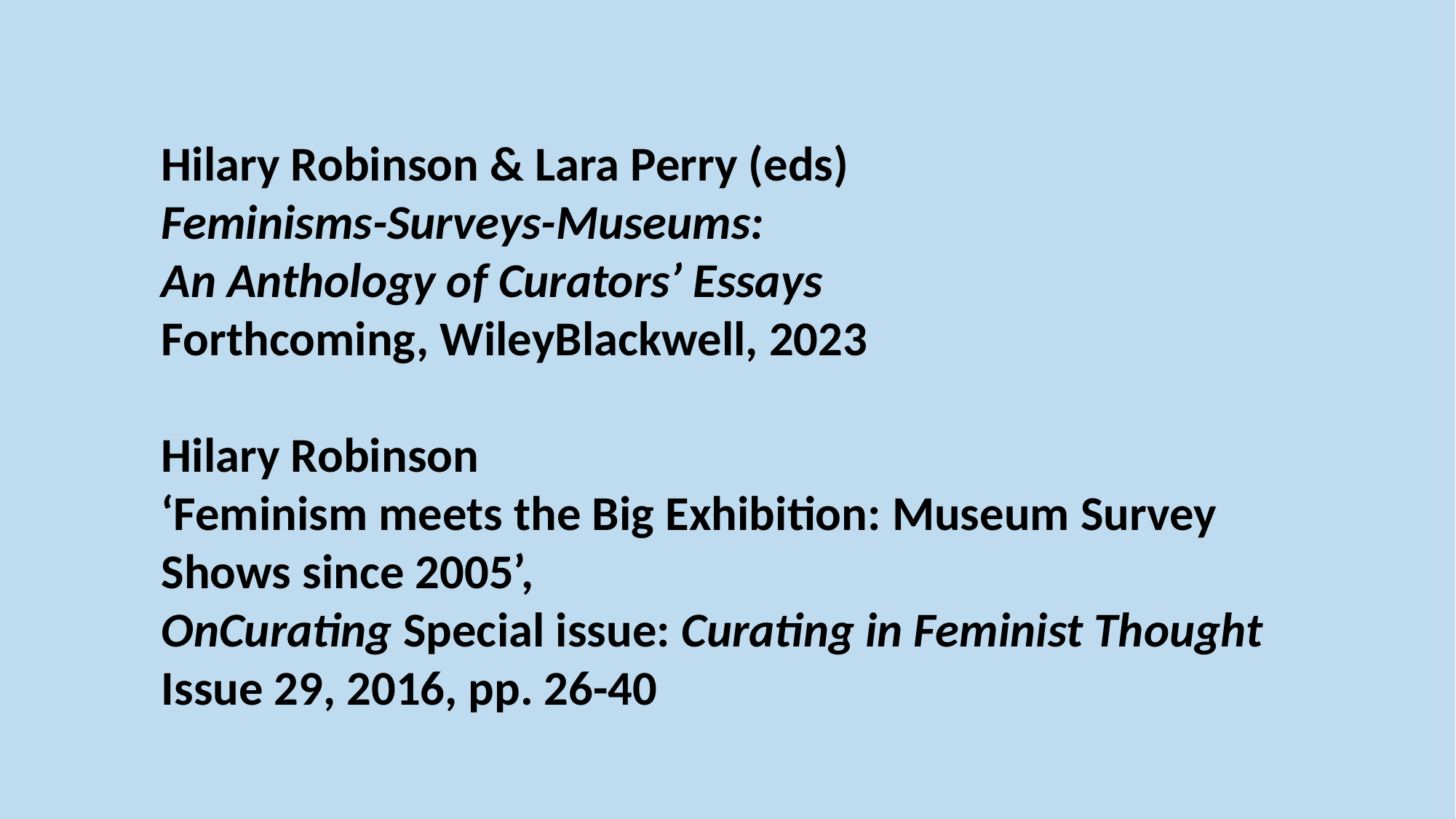

Hilary Robinson & Lara Perry (eds)
Feminisms-Surveys-Museums:
An Anthology of Curators’ Essays
Forthcoming, WileyBlackwell, 2023

Hilary Robinson
‘Feminism meets the Big Exhibition: Museum Survey Shows since 2005’,
OnCurating Special issue: Curating in Feminist Thought
Issue 29, 2016, pp. 26-40